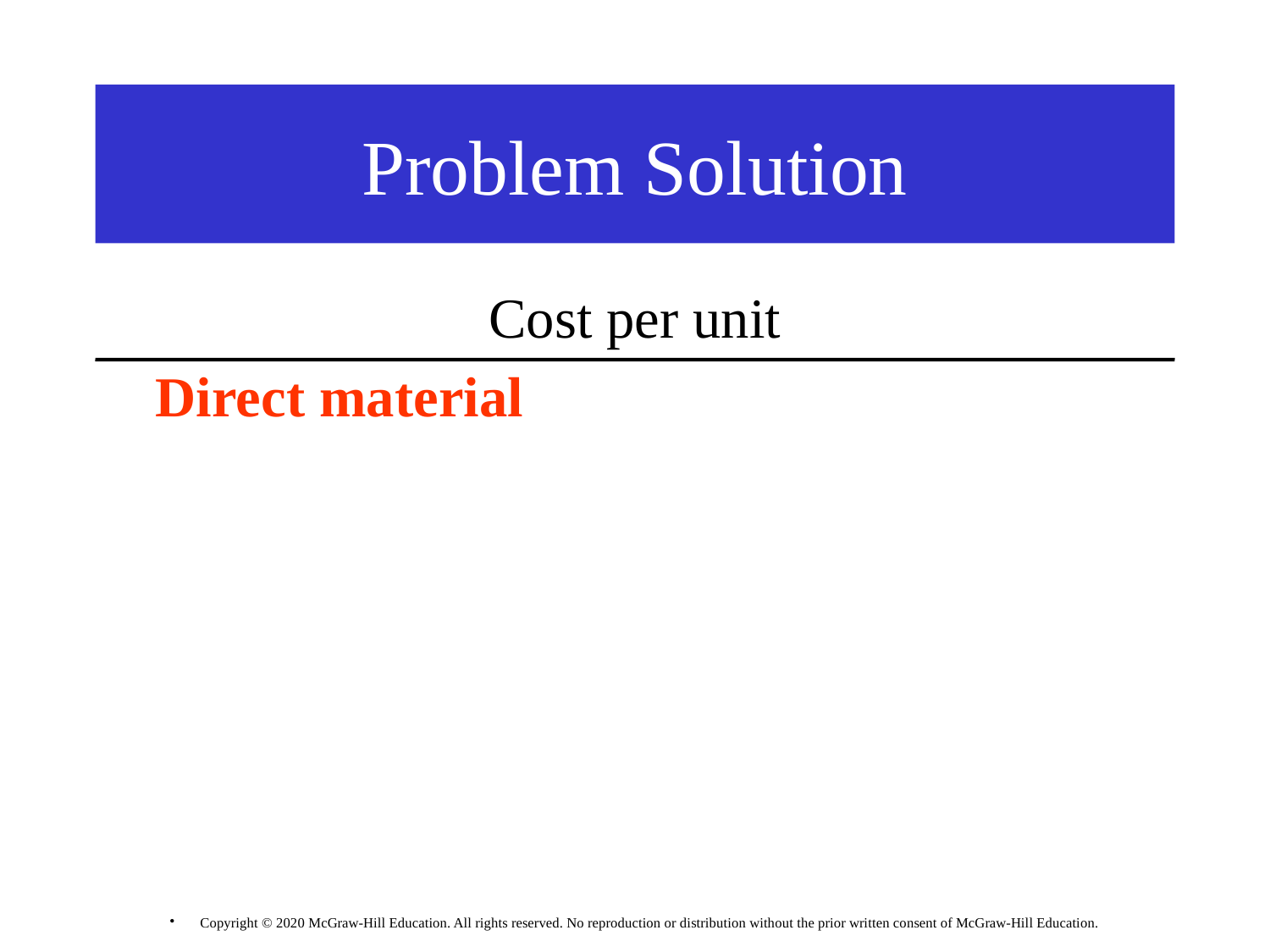

# Problem Solution
Cost per unit
	Direct material